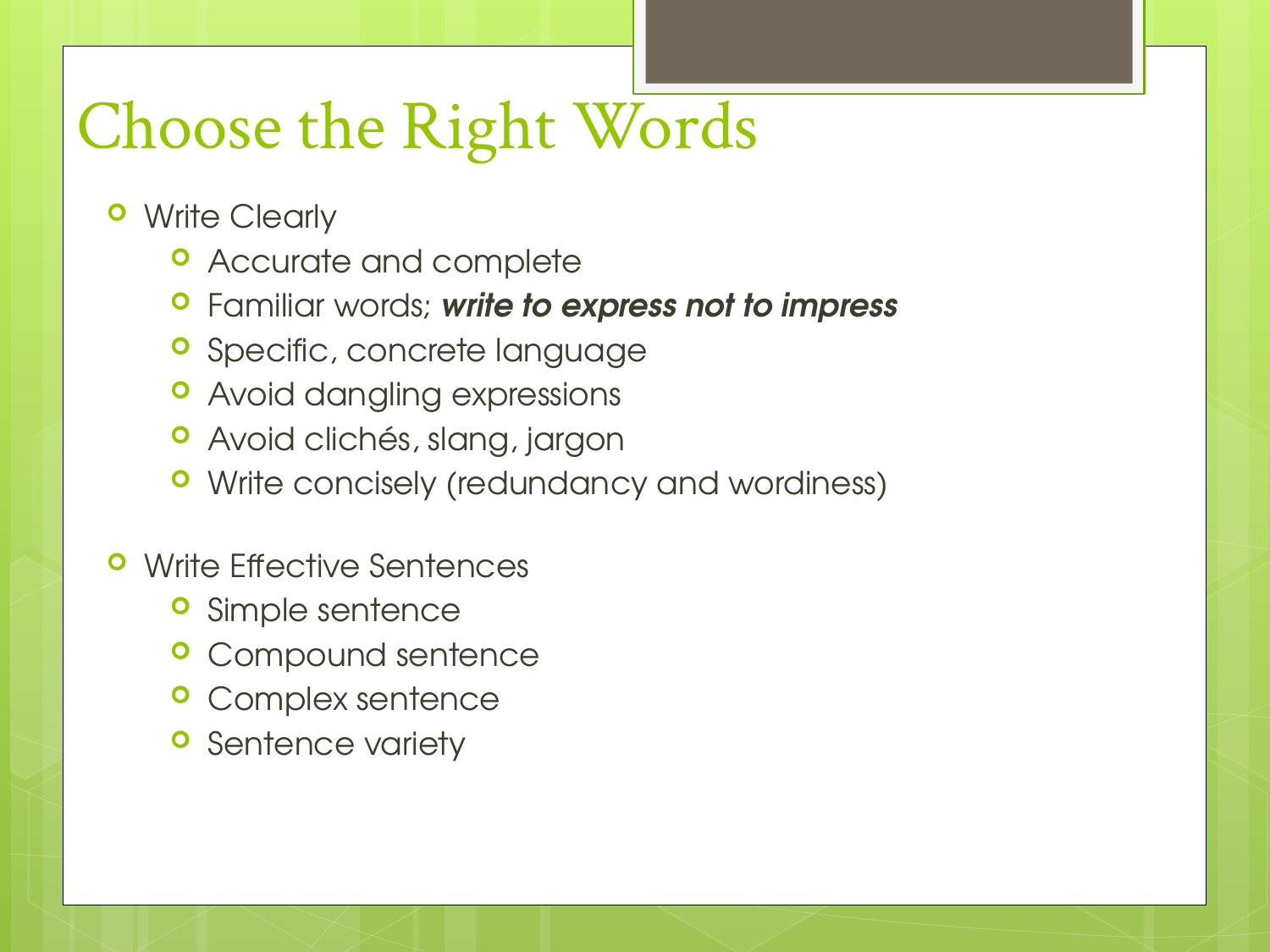

# Choose the Right Words
Write Clearly
Accurate and complete
Familiar words; write to express not to impress
Specific, concrete language
Avoid dangling expressions
Avoid clichés, slang, jargon
Write concisely (redundancy and wordiness)
Write Effective Sentences
Simple sentence
Compound sentence
Complex sentence
Sentence variety